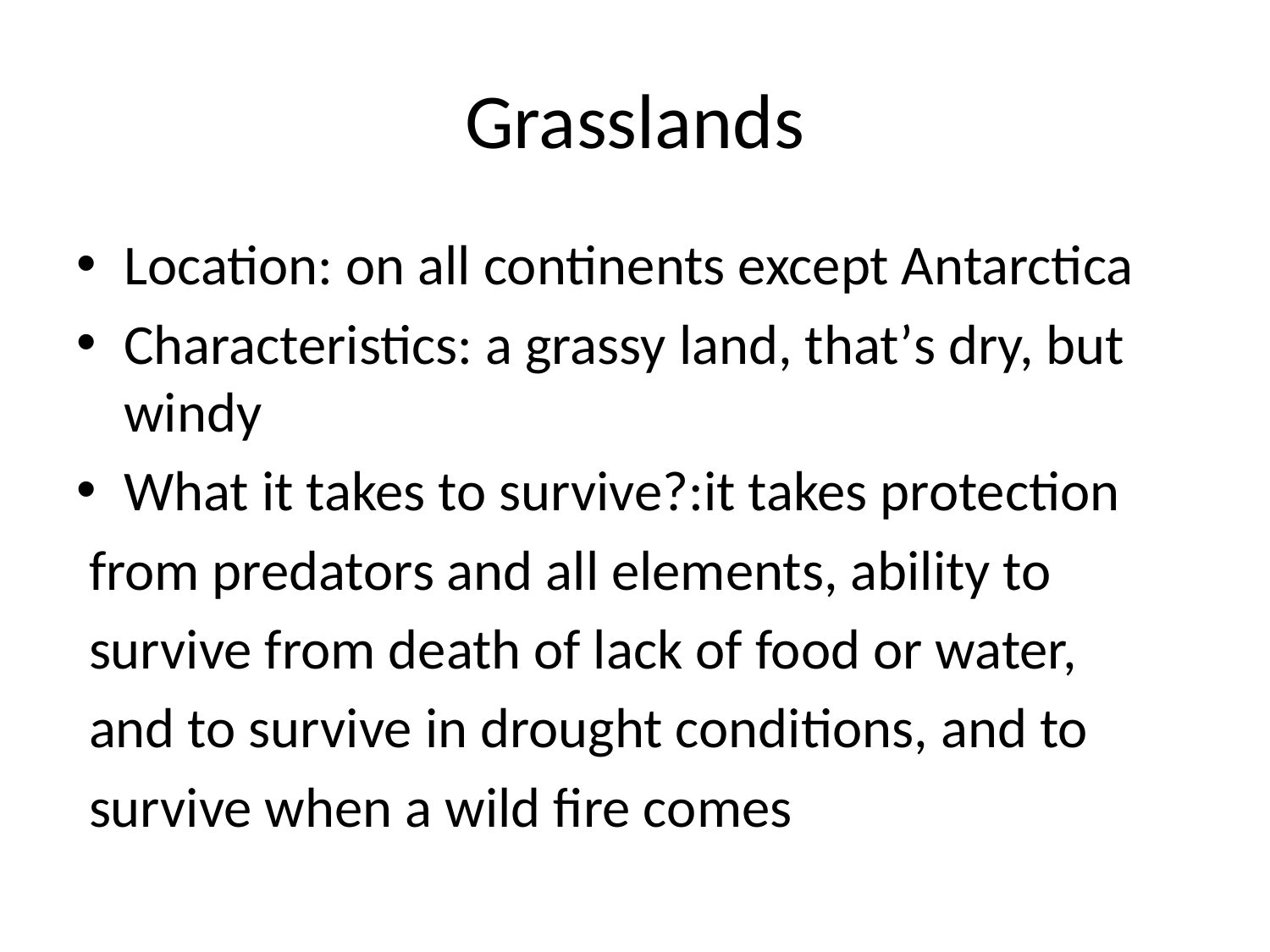

# Grasslands
Location: on all continents except Antarctica
Characteristics: a grassy land, that’s dry, but windy
What it takes to survive?:it takes protection
 from predators and all elements, ability to
 survive from death of lack of food or water,
 and to survive in drought conditions, and to
 survive when a wild fire comes